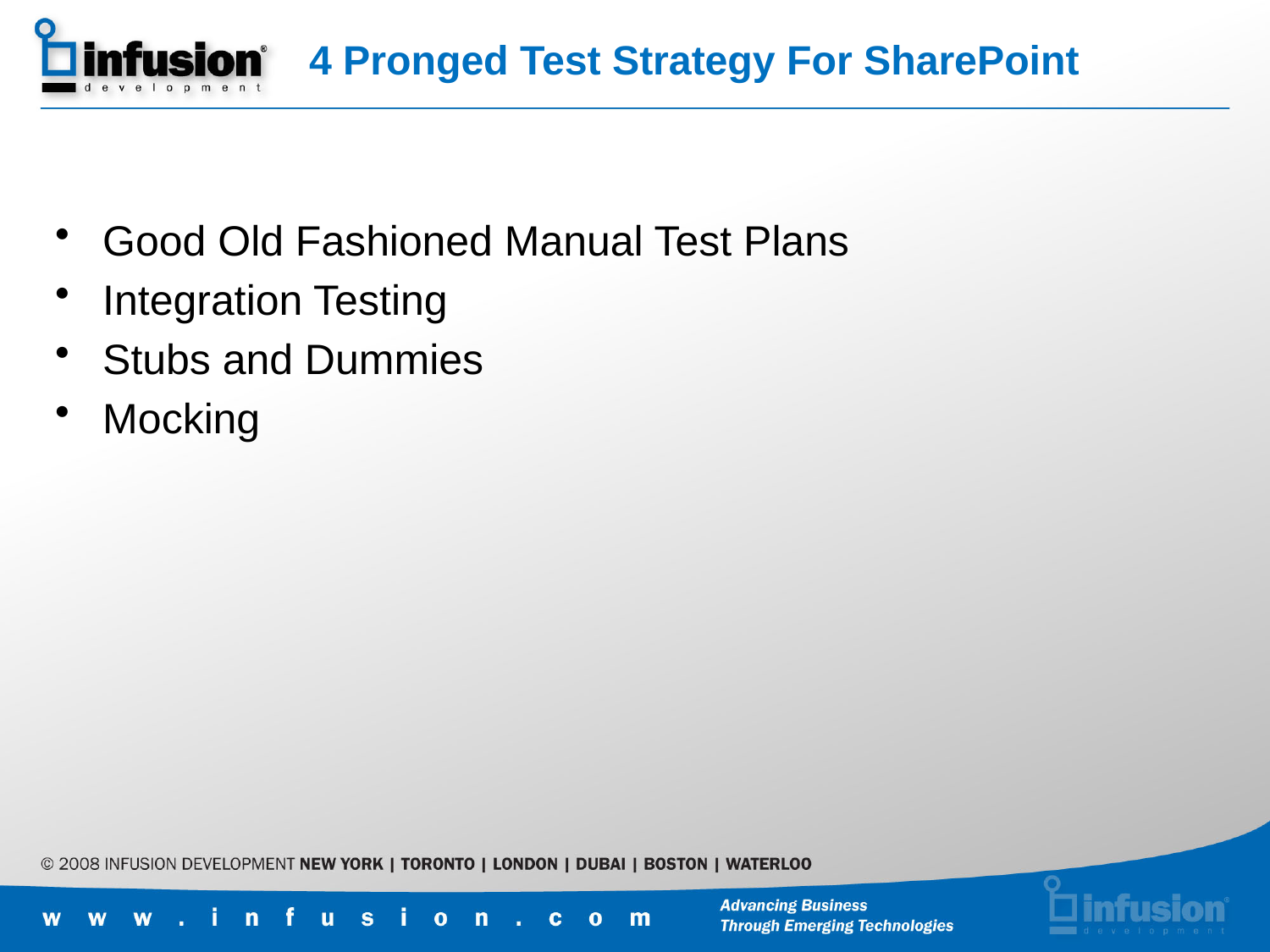

# 4 Pronged Test Strategy For SharePoint

Good Old Fashioned Manual Test Plans
Integration Testing
Stubs and Dummies
Mocking